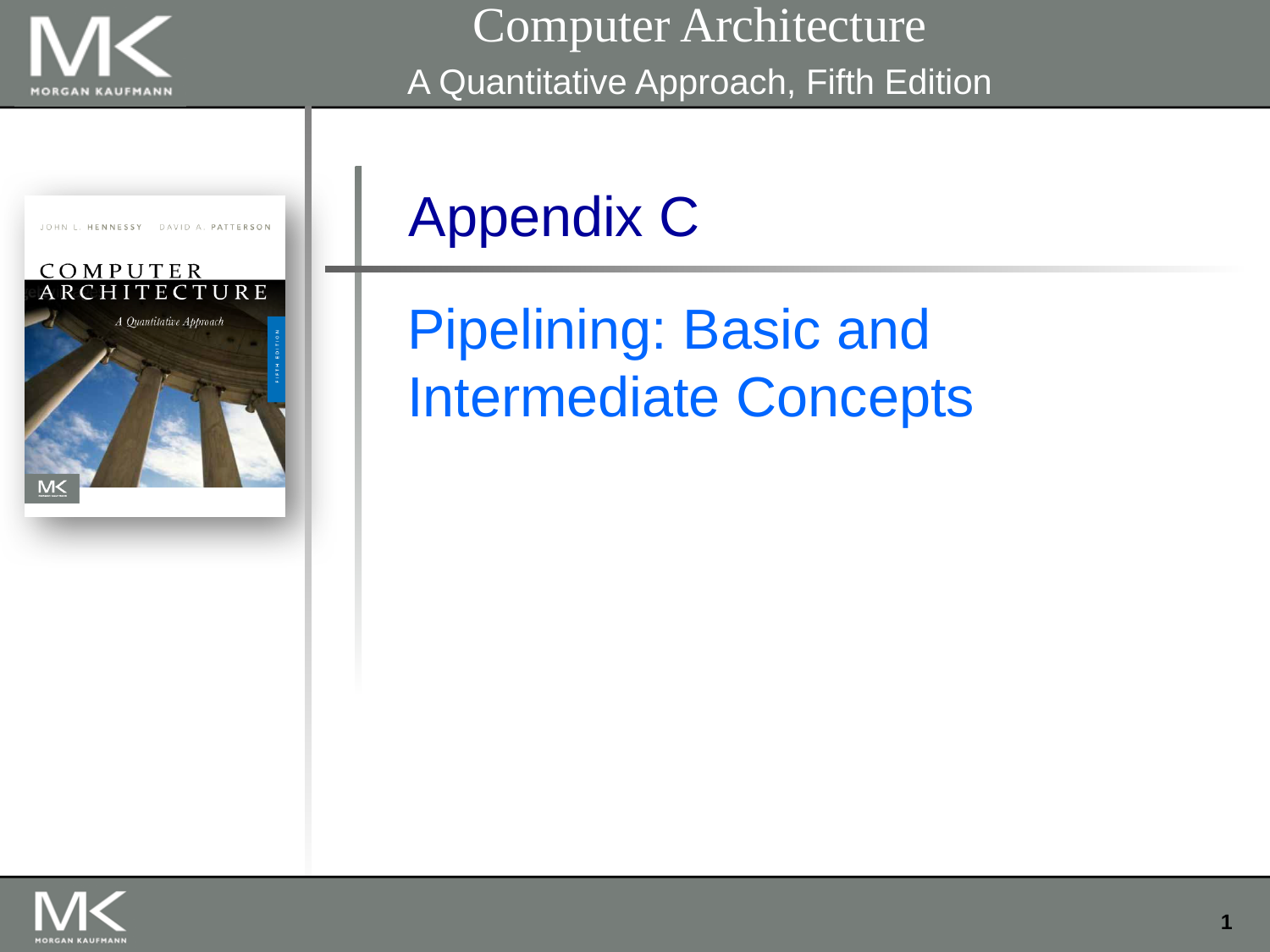

Computer Architecture
A Quantitative Approach, Fifth Edition
Appendix C
Pipelining: Basic and Intermediate Concepts